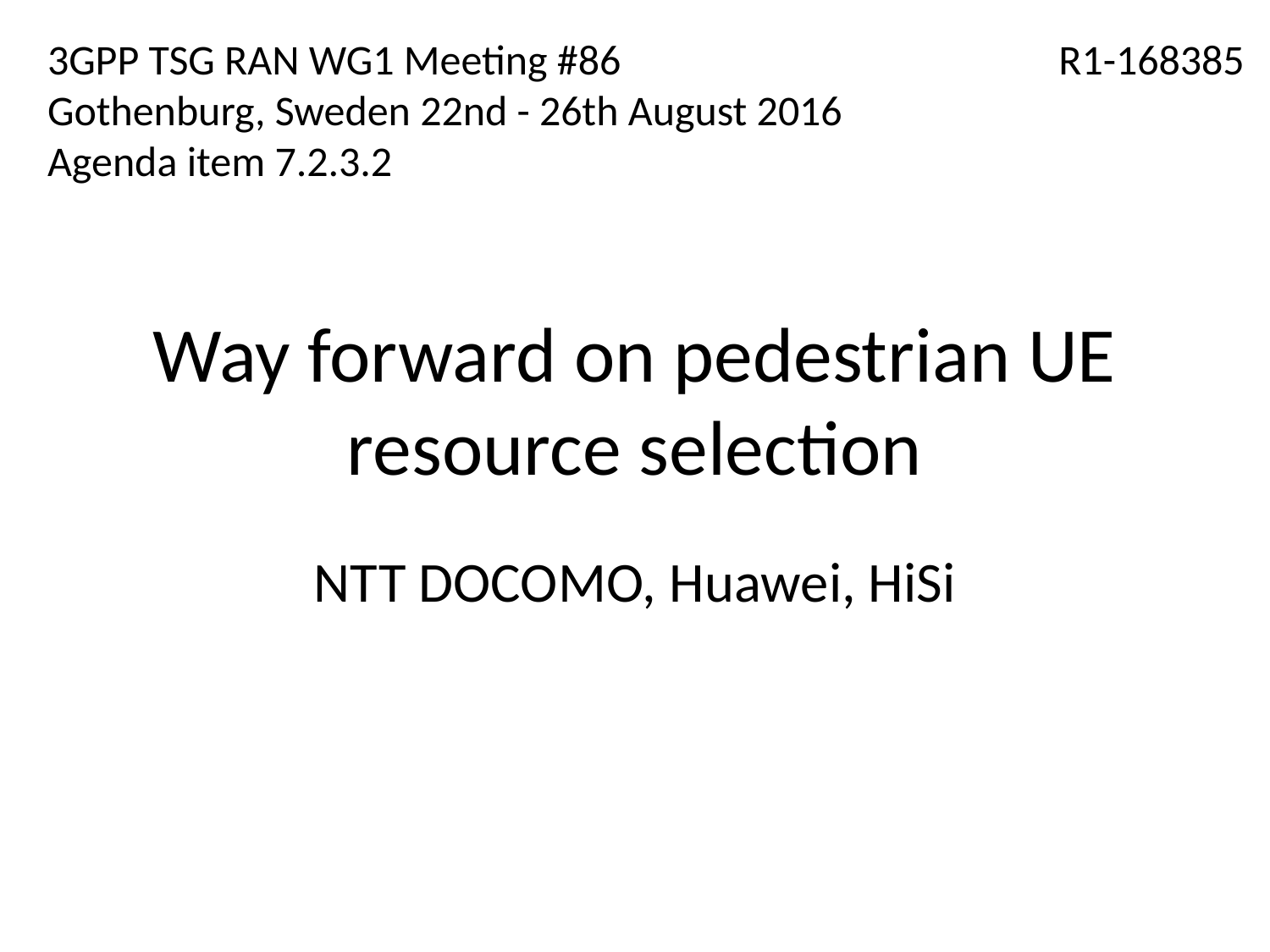

3GPP TSG RAN WG1 Meeting #86
Gothenburg, Sweden 22nd - 26th August 2016
Agenda item 7.2.3.2
R1-168385
# Way forward on pedestrian UE resource selection
NTT DOCOMO, Huawei, HiSi